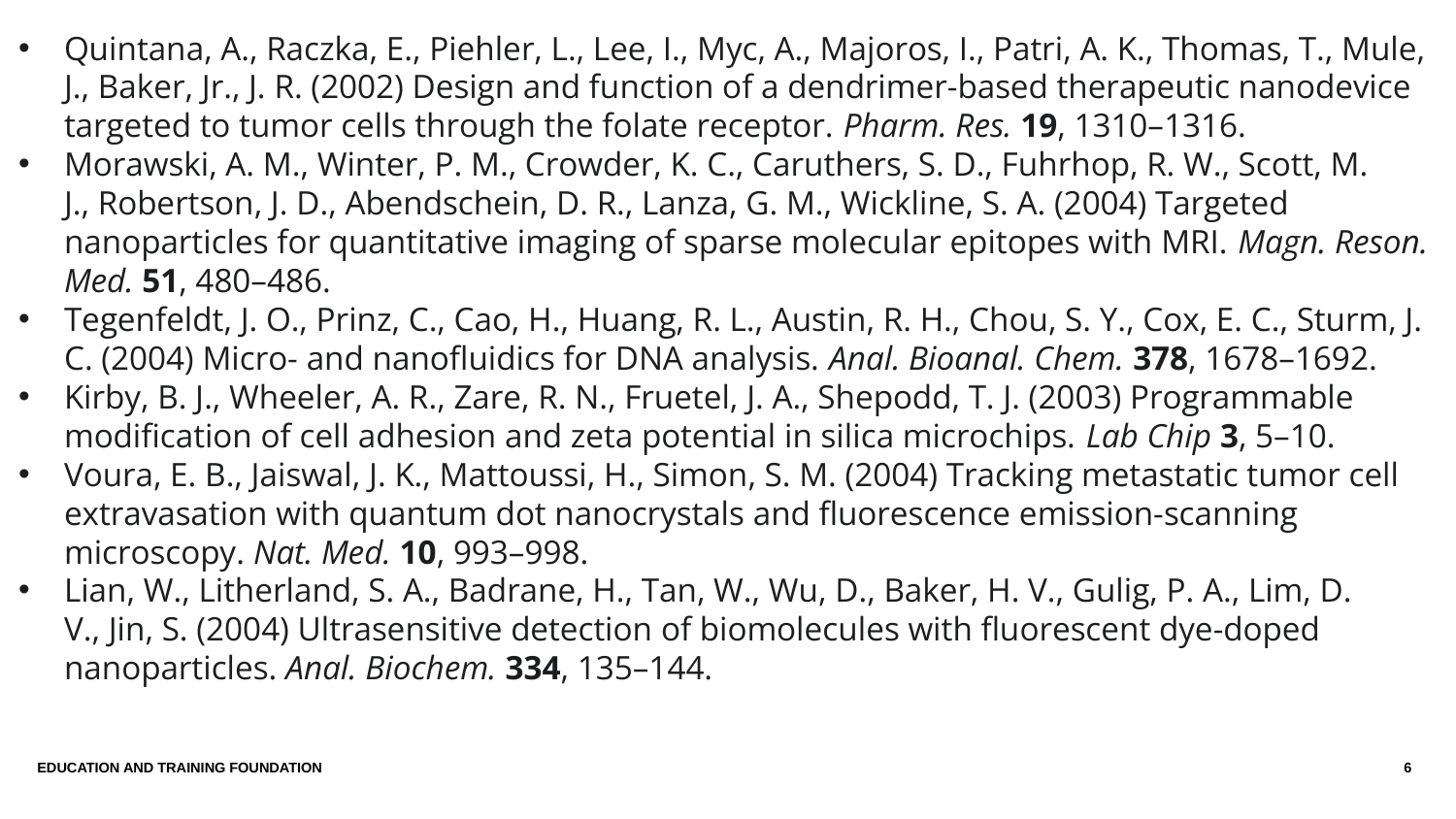

Quintana, A., Raczka, E., Piehler, L., Lee, I., Myc, A., Majoros, I., Patri, A. K., Thomas, T., Mule, J., Baker, Jr., J. R. (2002) Design and function of a dendrimer-based therapeutic nanodevice targeted to tumor cells through the folate receptor. Pharm. Res. 19, 1310–1316.
Morawski, A. M., Winter, P. M., Crowder, K. C., Caruthers, S. D., Fuhrhop, R. W., Scott, M. J., Robertson, J. D., Abendschein, D. R., Lanza, G. M., Wickline, S. A. (2004) Targeted nanoparticles for quantitative imaging of sparse molecular epitopes with MRI. Magn. Reson. Med. 51, 480–486.
Tegenfeldt, J. O., Prinz, C., Cao, H., Huang, R. L., Austin, R. H., Chou, S. Y., Cox, E. C., Sturm, J. C. (2004) Micro- and nanofluidics for DNA analysis. Anal. Bioanal. Chem. 378, 1678–1692.
Kirby, B. J., Wheeler, A. R., Zare, R. N., Fruetel, J. A., Shepodd, T. J. (2003) Programmable modification of cell adhesion and zeta potential in silica microchips. Lab Chip 3, 5–10.
Voura, E. B., Jaiswal, J. K., Mattoussi, H., Simon, S. M. (2004) Tracking metastatic tumor cell extravasation with quantum dot nanocrystals and fluorescence emission-scanning microscopy. Nat. Med. 10, 993–998.
Lian, W., Litherland, S. A., Badrane, H., Tan, W., Wu, D., Baker, H. V., Gulig, P. A., Lim, D. V., Jin, S. (2004) Ultrasensitive detection of biomolecules with fluorescent dye-doped nanoparticles. Anal. Biochem. 334, 135–144.
Education AND Training Foundation
6